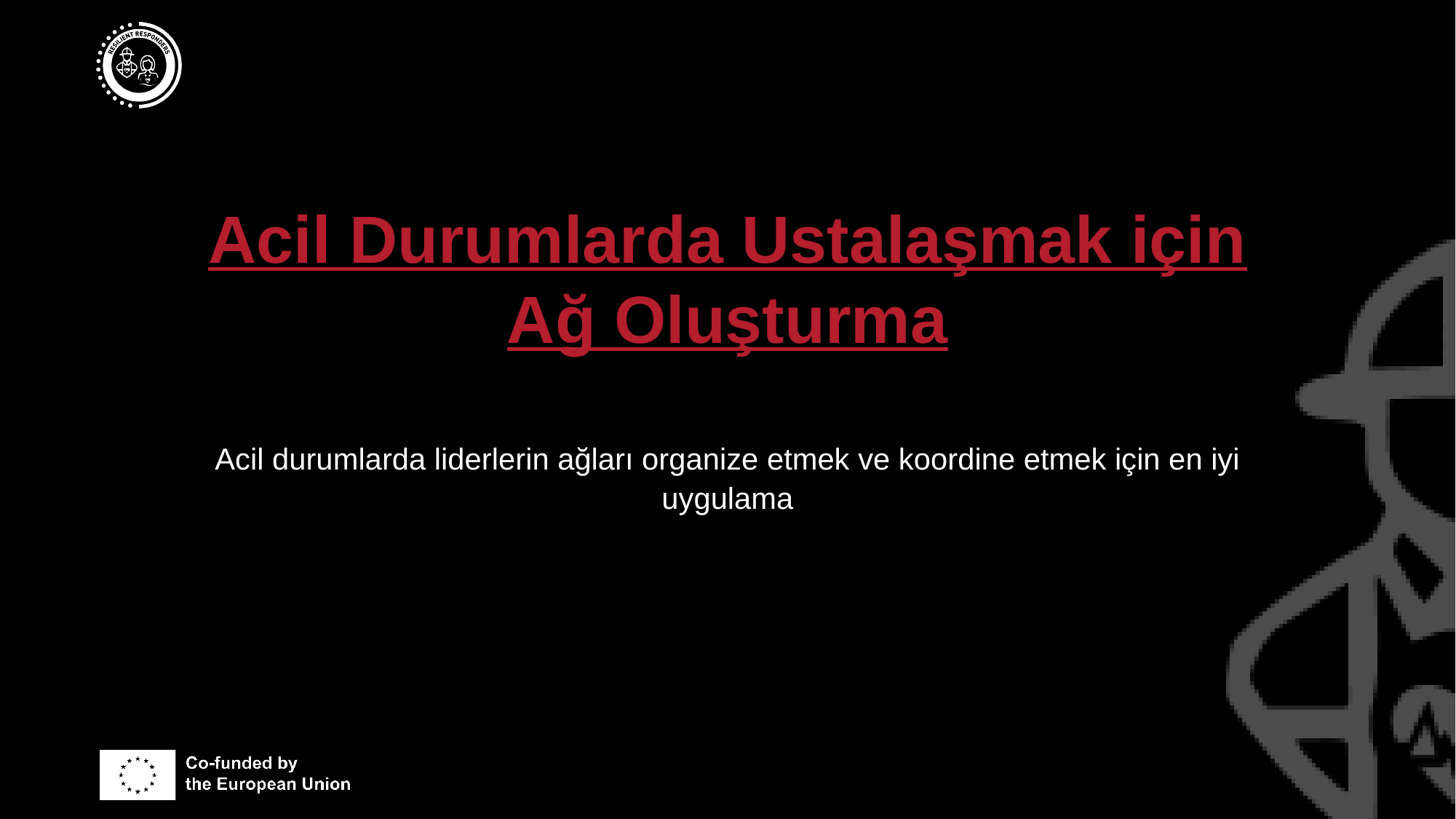

# Acil Durumlarda Ustalaşmak için Ağ Oluşturma
Acil durumlarda liderlerin ağları organize etmek ve koordine etmek için en iyi uygulama